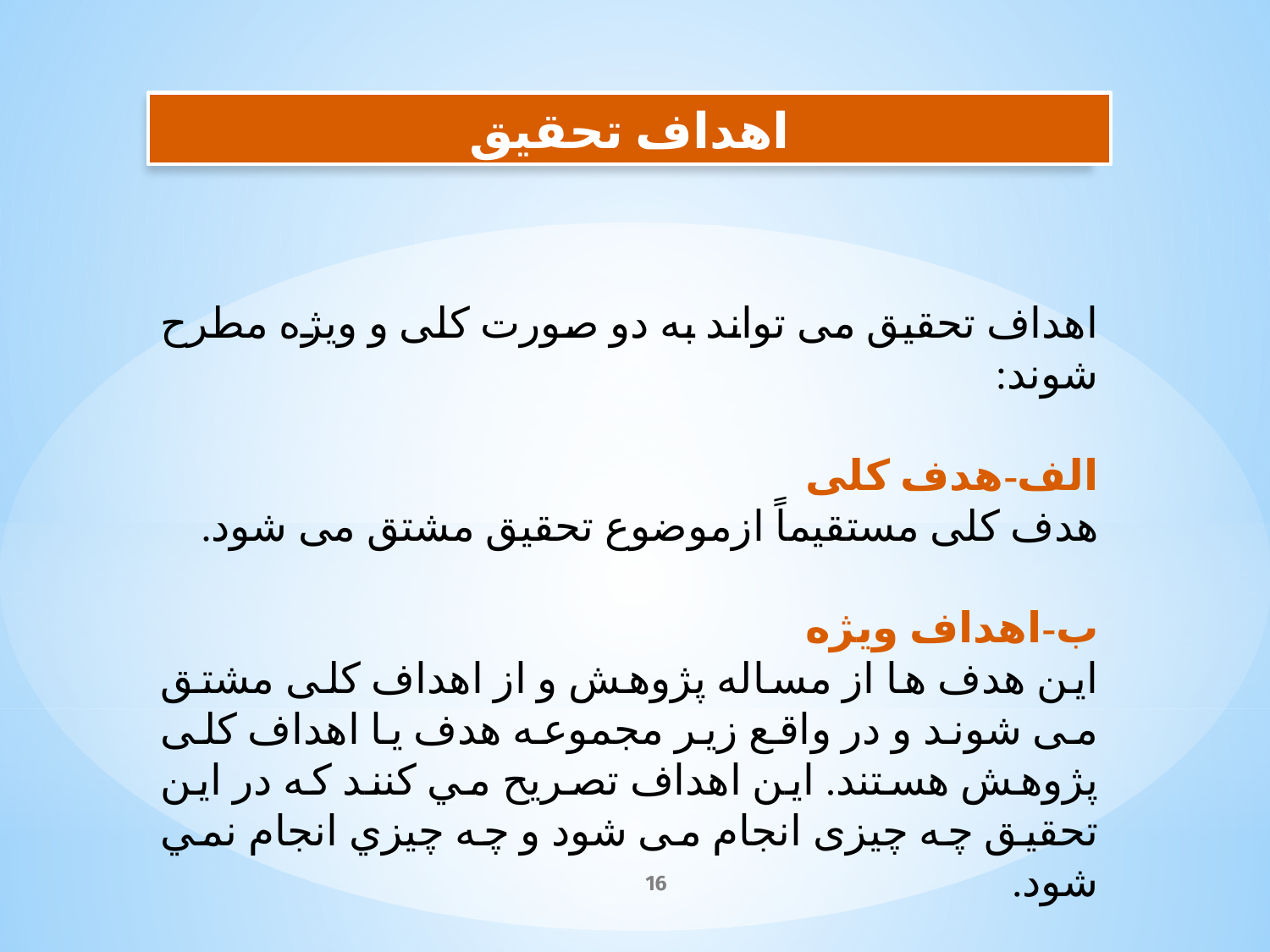

اهداف تحقیق
اهداف تحقیق می تواند به دو صورت کلی و ویژه مطرح شوند:

الف-هدف کلی
هدف کلی مستقیماً ازموضوع تحقیق مشتق می شود.
ب-اهداف ویژه
این هدف ها از مساله پژوهش و از اهداف کلی مشتق می شوند و در واقع زیر مجموعه هدف یا اهداف کلی پژوهش هستند. این اهداف تصریح مي کنند که در این تحقیق چه چیزی انجام می شود و چه چيزي انجام نمي شود.
16